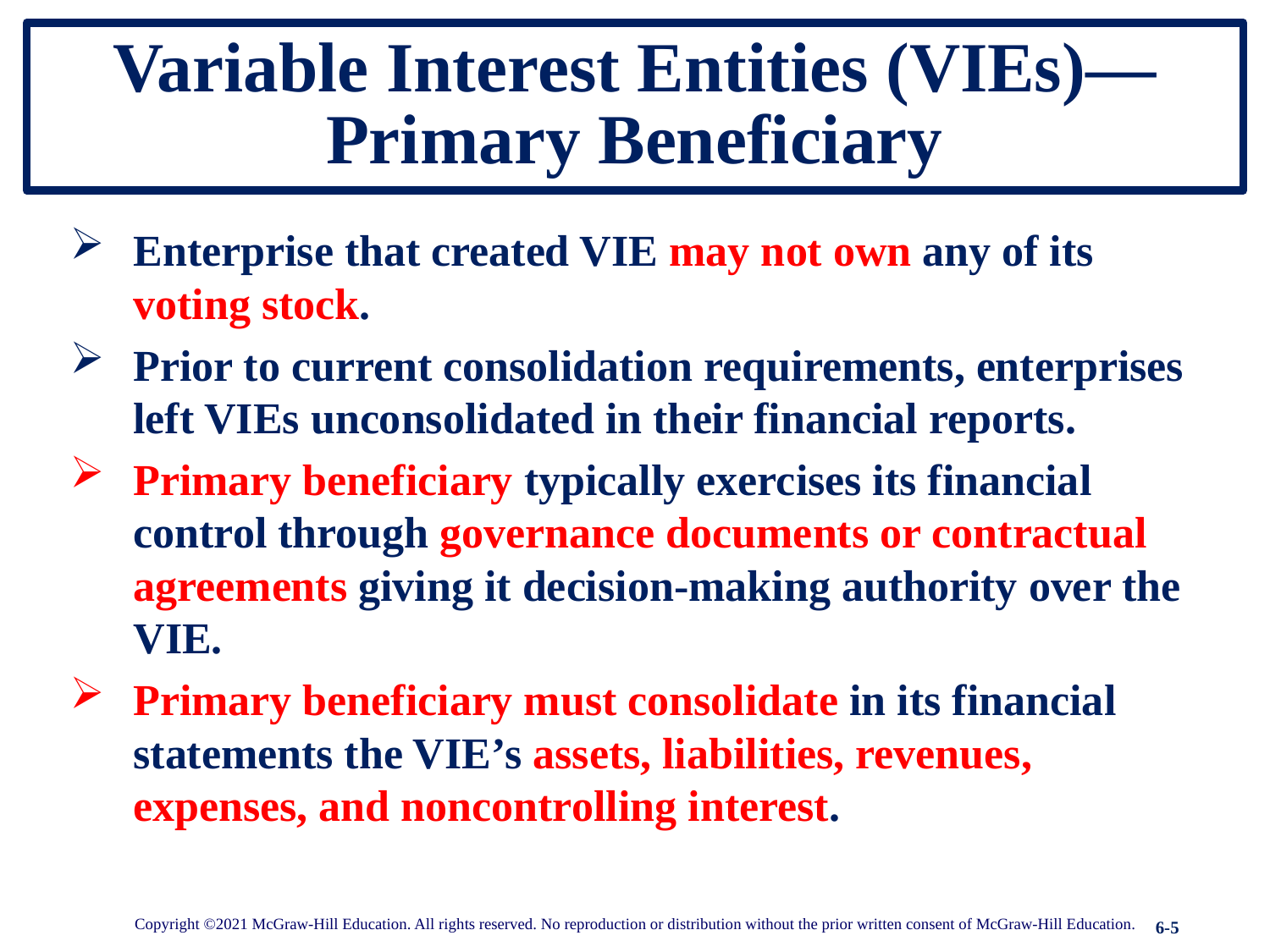

# Variable Interest Entities (VIEs)—Primary Beneficiary
Enterprise that created VIE may not own any of its voting stock.
Prior to current consolidation requirements, enterprises left VIEs unconsolidated in their financial reports.
Primary beneficiary typically exercises its financial control through governance documents or contractual agreements giving it decision-making authority over the VIE.
Primary beneficiary must consolidate in its financial statements the VIE’s assets, liabilities, revenues, expenses, and noncontrolling interest.
Copyright ©2021 McGraw-Hill Education. All rights reserved. No reproduction or distribution without the prior written consent of McGraw-Hill Education.
6-5